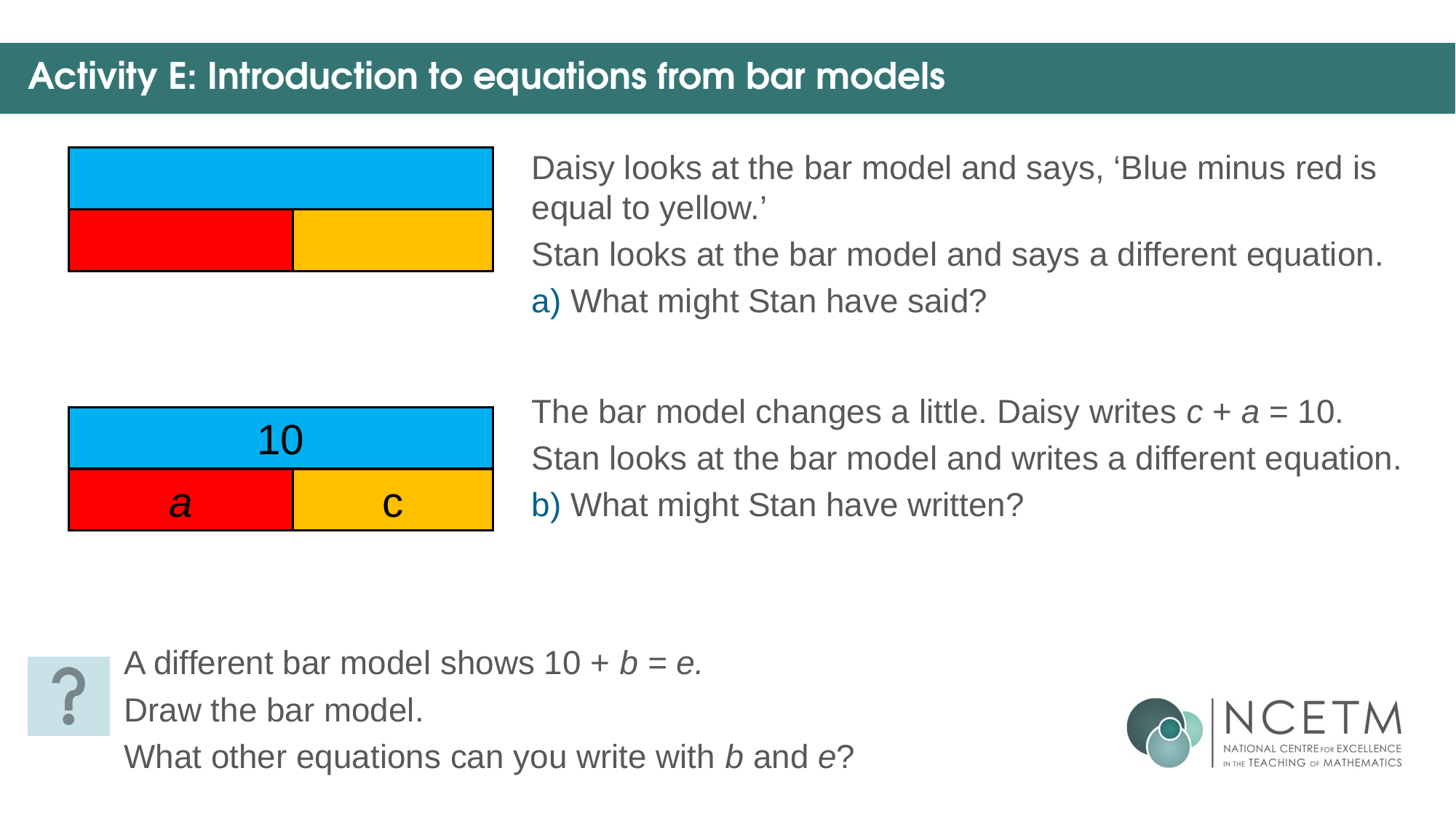

Activity E: Introduction to equations from bar models

Daisy looks at the bar model and says, ‘Blue minus red is equal to yellow.’
Stan looks at the bar model and says a different equation.
a) What might Stan have said?

The bar model changes a little. Daisy writes c + a = 10.
Stan looks at the bar model and writes a different equation.
b) What might Stan have written?
10
a
c
A different bar model shows 10 + b = e.
Draw the bar model.
What other equations can you write with b and e?